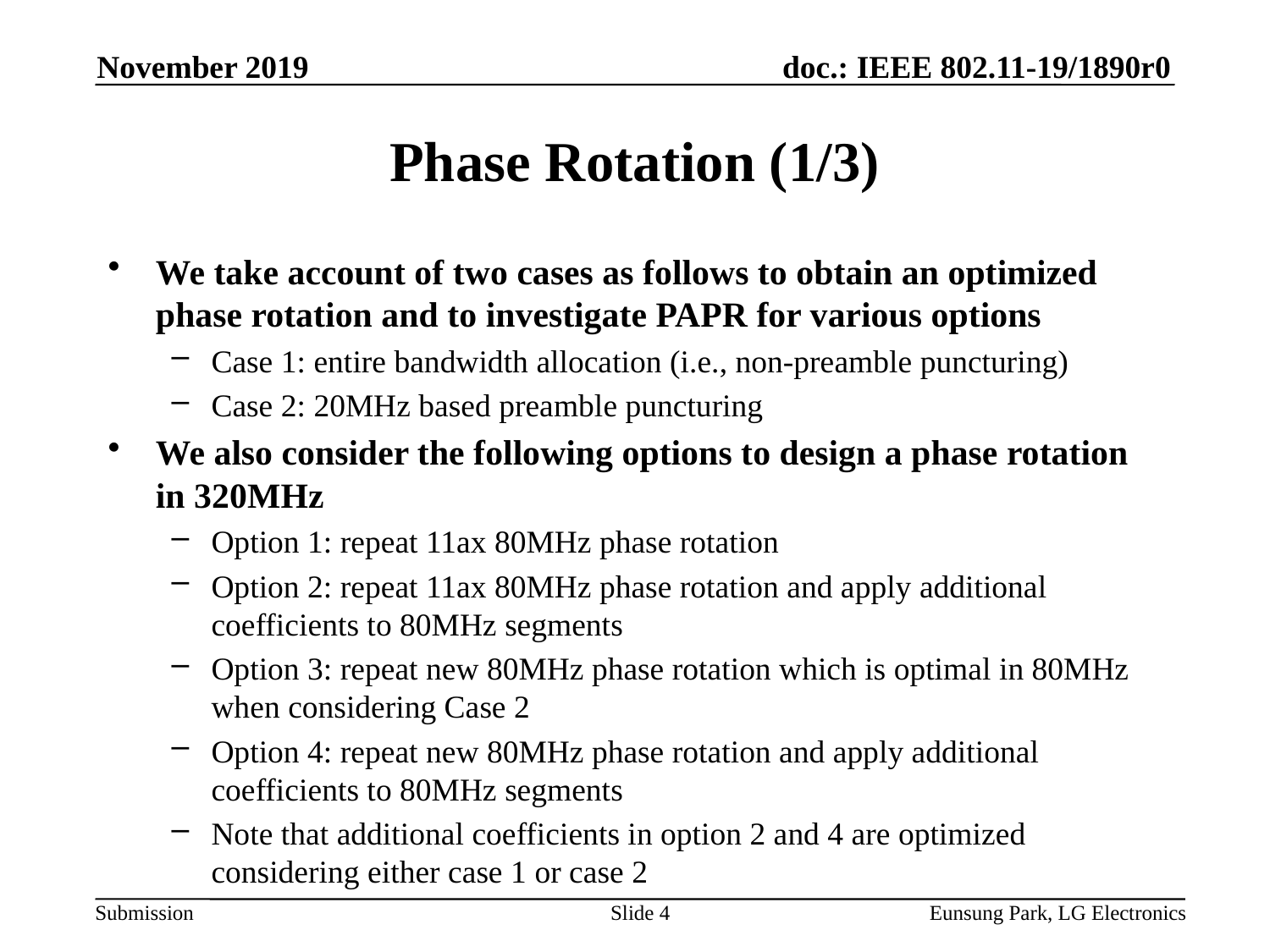

November 2019
# Phase Rotation (1/3)
We take account of two cases as follows to obtain an optimized phase rotation and to investigate PAPR for various options
Case 1: entire bandwidth allocation (i.e., non-preamble puncturing)
Case 2: 20MHz based preamble puncturing
We also consider the following options to design a phase rotation in 320MHz
Option 1: repeat 11ax 80MHz phase rotation
Option 2: repeat 11ax 80MHz phase rotation and apply additional coefficients to 80MHz segments
Option 3: repeat new 80MHz phase rotation which is optimal in 80MHz when considering Case 2
Option 4: repeat new 80MHz phase rotation and apply additional coefficients to 80MHz segments
Note that additional coefficients in option 2 and 4 are optimized considering either case 1 or case 2
Slide 4
Eunsung Park, LG Electronics